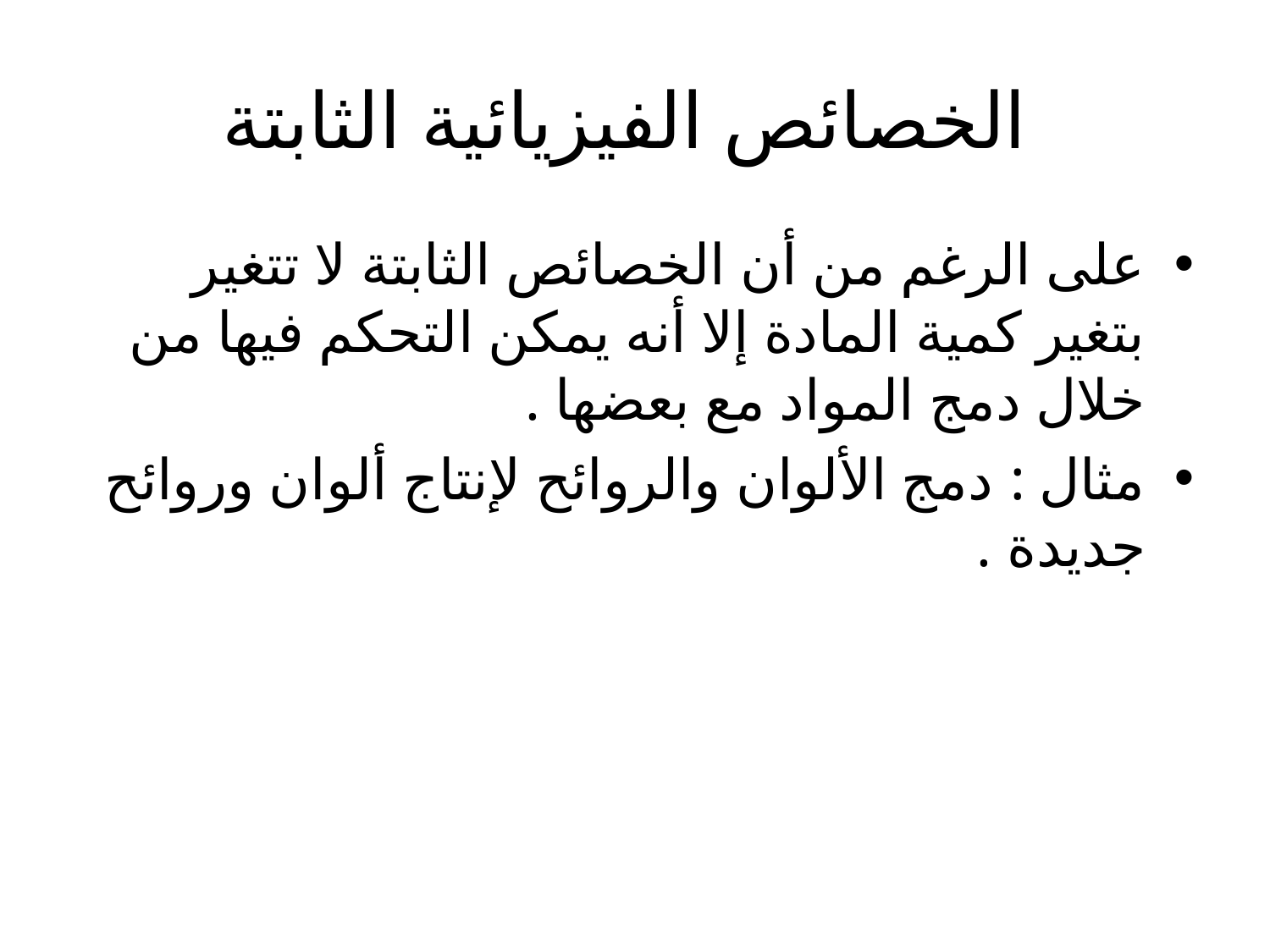

# الخصائص الفيزيائية الثابتة
على الرغم من أن الخصائص الثابتة لا تتغير بتغير كمية المادة إلا أنه يمكن التحكم فيها من خلال دمج المواد مع بعضها .
مثال : دمج الألوان والروائح لإنتاج ألوان وروائح جديدة .